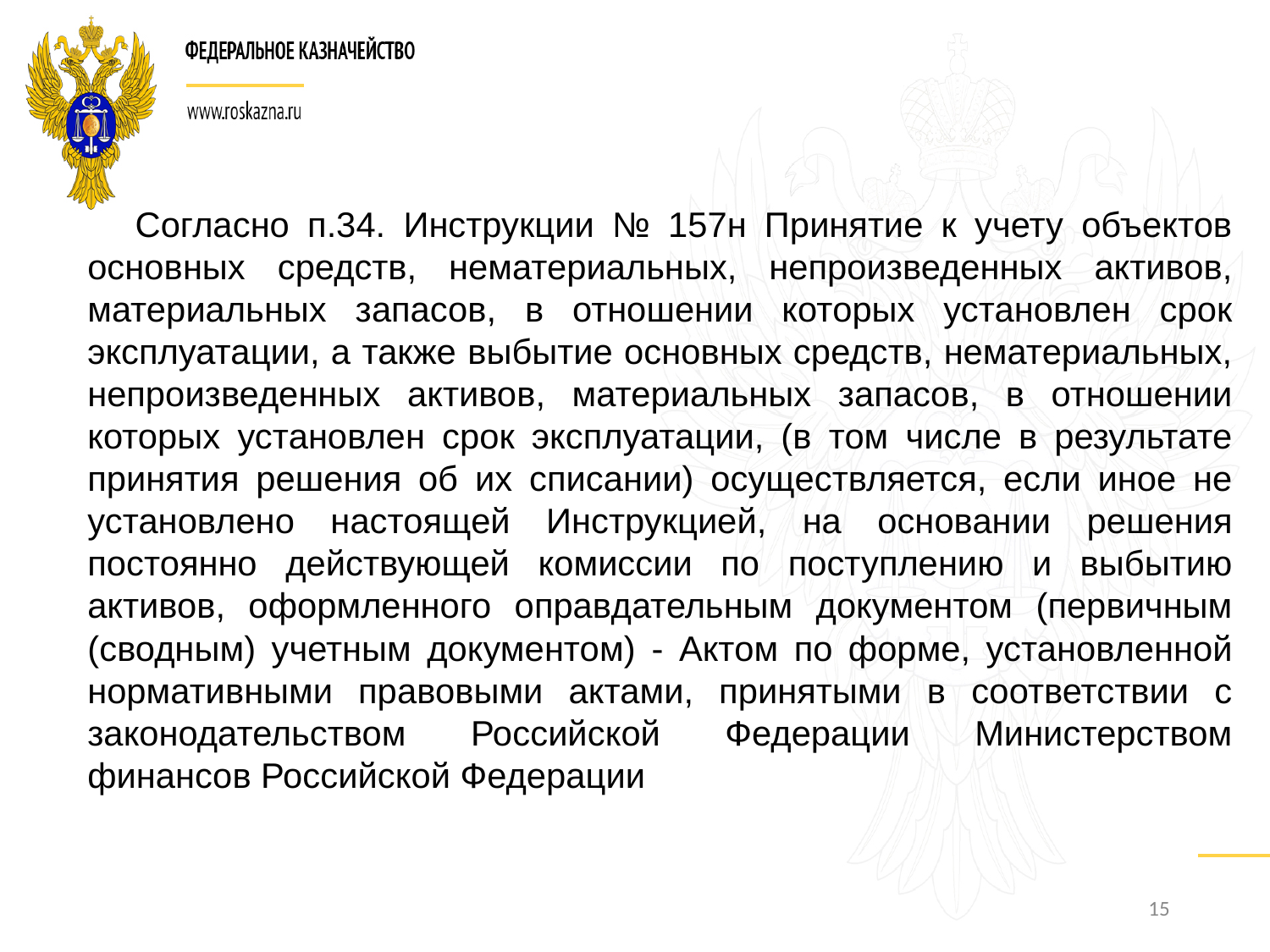

Согласно п.34. Инструкции № 157н Принятие к учету объектов основных средств, нематериальных, непроизведенных активов, материальных запасов, в отношении которых установлен срок эксплуатации, а также выбытие основных средств, нематериальных, непроизведенных активов, материальных запасов, в отношении которых установлен срок эксплуатации, (в том числе в результате принятия решения об их списании) осуществляется, если иное не установлено настоящей Инструкцией, на основании решения постоянно действующей комиссии по поступлению и выбытию активов, оформленного оправдательным документом (первичным (сводным) учетным документом) - Актом по форме, установленной нормативными правовыми актами, принятыми в соответствии с законодательством Российской Федерации Министерством финансов Российской Федерации
15